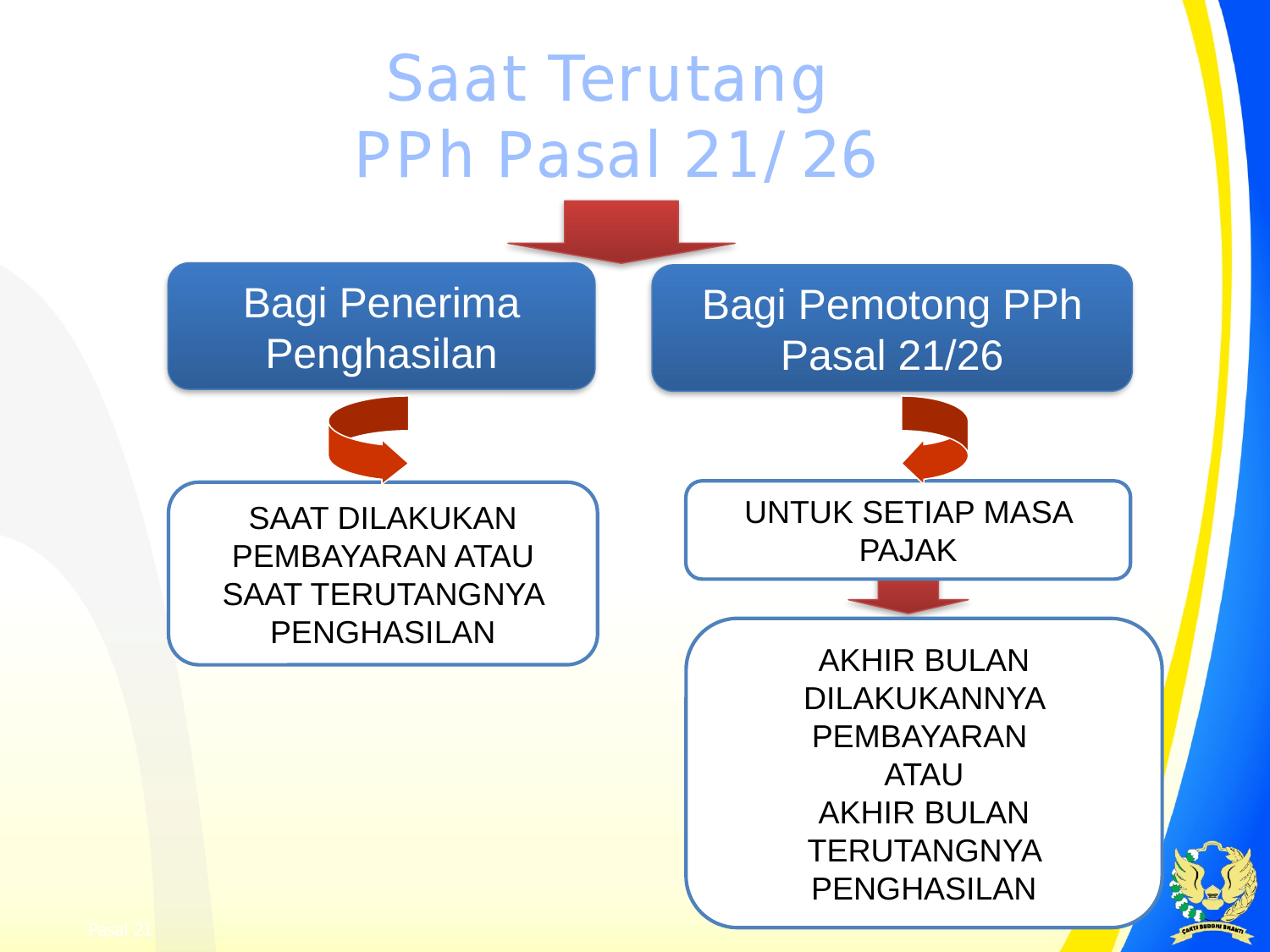

Saat Terutang
PPh Pasal 21/26

Bagi Penerima Penghasilan
Bagi Pemotong PPh Pasal 21/26

UNTUK SETIAP MASA PAJAK
SAAT DILAKUKAN PEMBAYARAN ATAU SAAT TERUTANGNYA PENGHASILAN

AKHIR BULAN DILAKUKANNYA PEMBAYARAN
ATAU
AKHIR BULAN TERUTANGNYA PENGHASILAN
Pasal 21